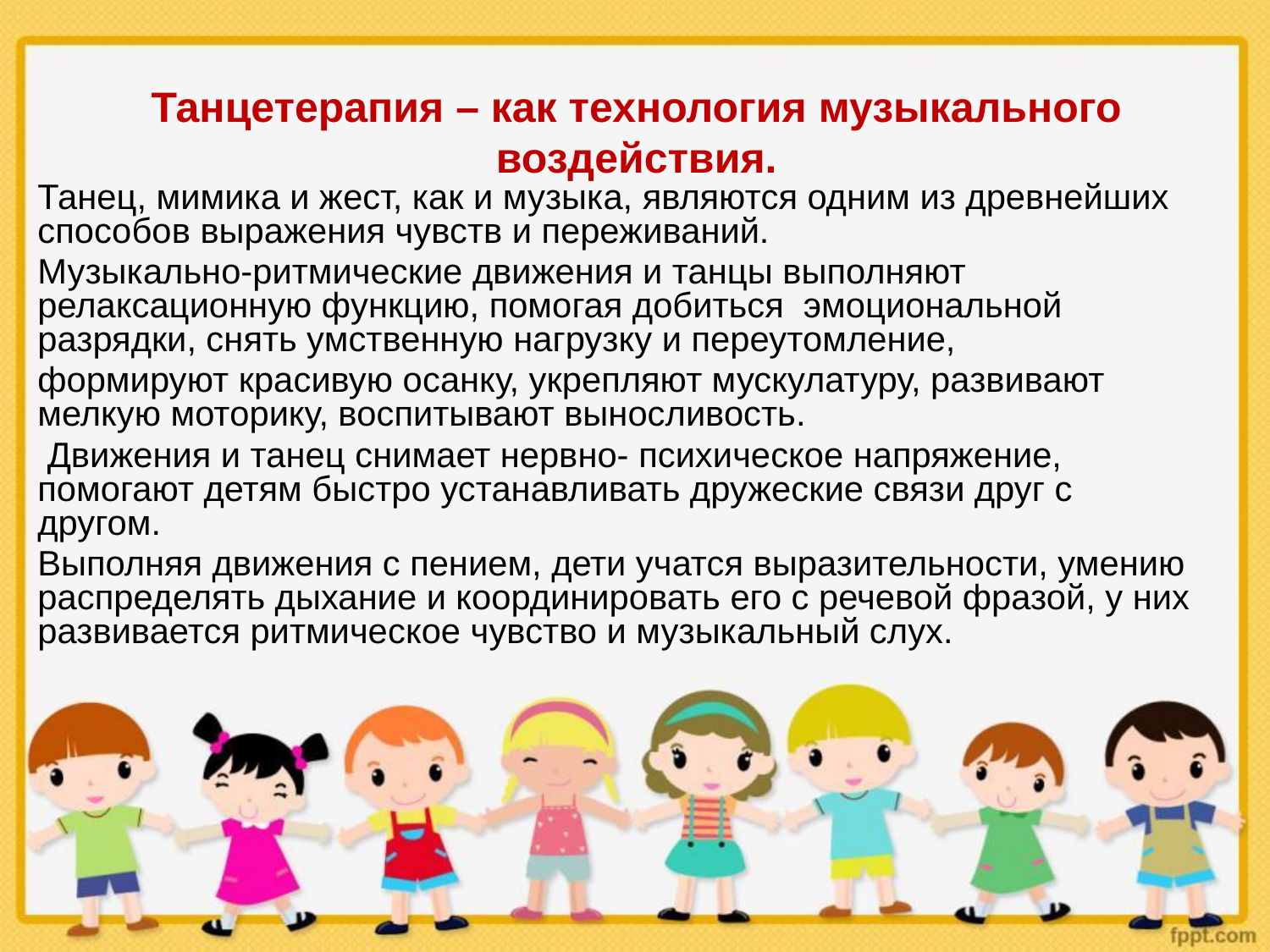

# Танцетерапия – как технология музыкального воздействия.
Танец, мимика и жест, как и музыка, являются одним из древнейших способов выражения чувств и переживаний.
Музыкально-ритмические движения и танцы выполняют релаксационную функцию, помогая добиться  эмоциональной разрядки, снять умственную нагрузку и переутомление,
формируют красивую осанку, укрепляют мускулатуру, развивают мелкую моторику, воспитывают выносливость.
 Движения и танец снимает нервно- психическое напряжение, помогают детям быстро устанавливать дружеские связи друг с другом.
Выполняя движения с пением, дети учатся выразительности, умению распределять дыхание и координировать его с речевой фразой, у них развивается ритмическое чувство и музыкальный слух.